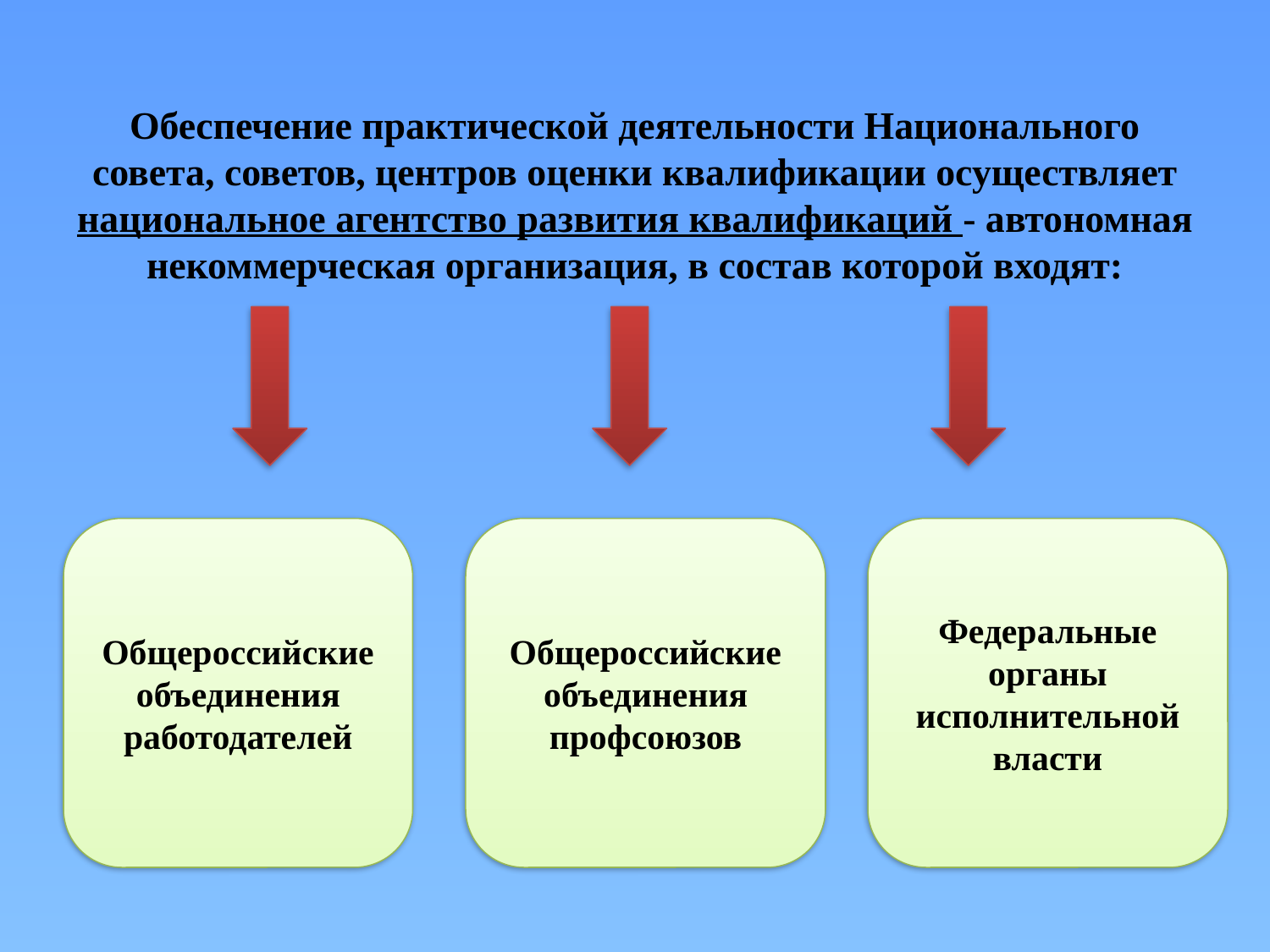

# Обеспечение практической деятельности Национального совета, советов, центров оценки квалификации осуществляет национальное агентство развития квалификаций - автономная некоммерческая организация, в состав которой входят:

Общероссийские объединения работодателей
Общероссийские объединения профсоюзов
Федеральные органы исполнительной власти